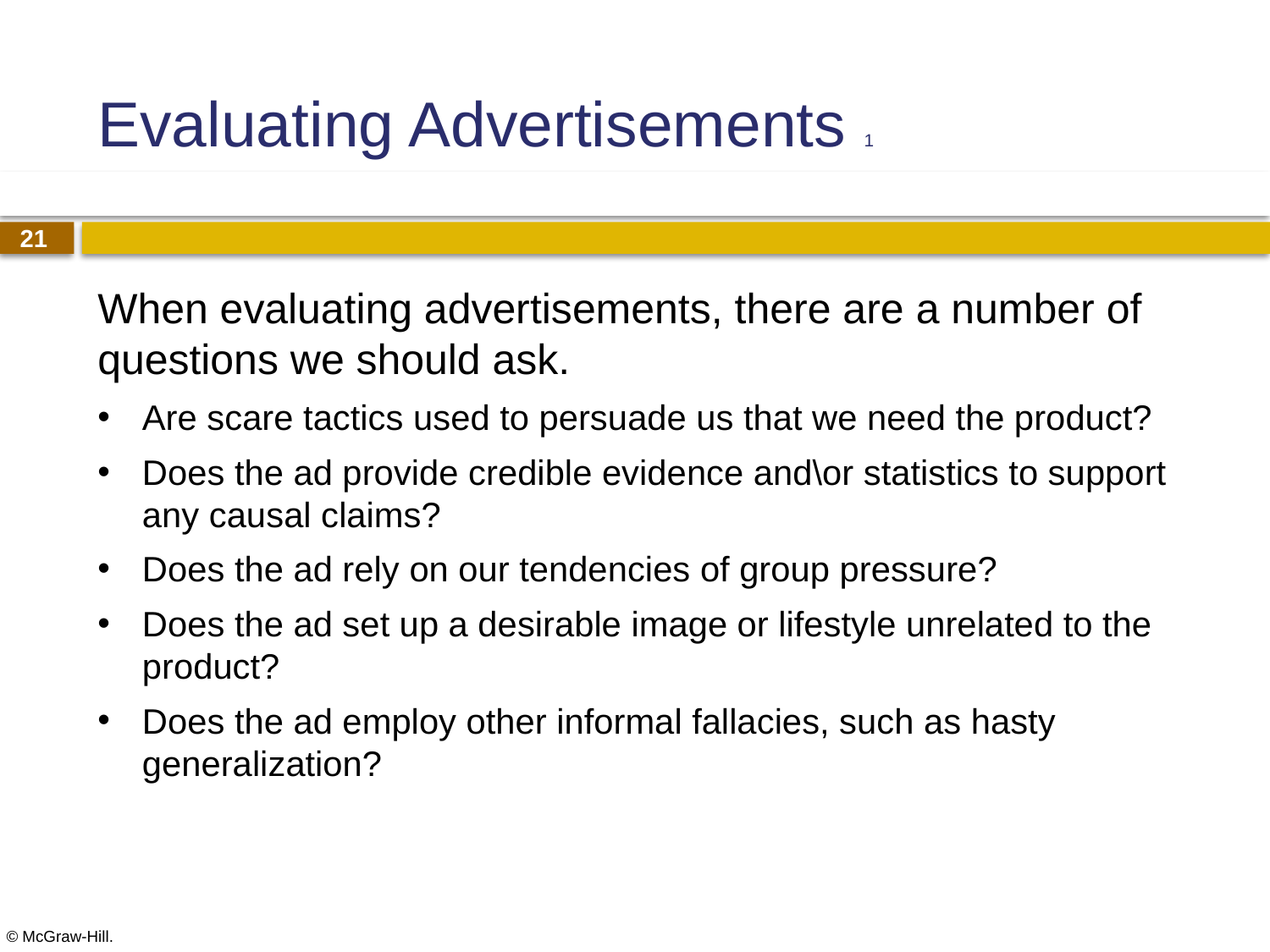

# Evaluating Advertisements 1
When evaluating advertisements, there are a number of questions we should ask.
Are scare tactics used to persuade us that we need the product?
Does the ad provide credible evidence and\or statistics to support any causal claims?
Does the ad rely on our tendencies of group pressure?
Does the ad set up a desirable image or lifestyle unrelated to the product?
Does the ad employ other informal fallacies, such as hasty generalization?